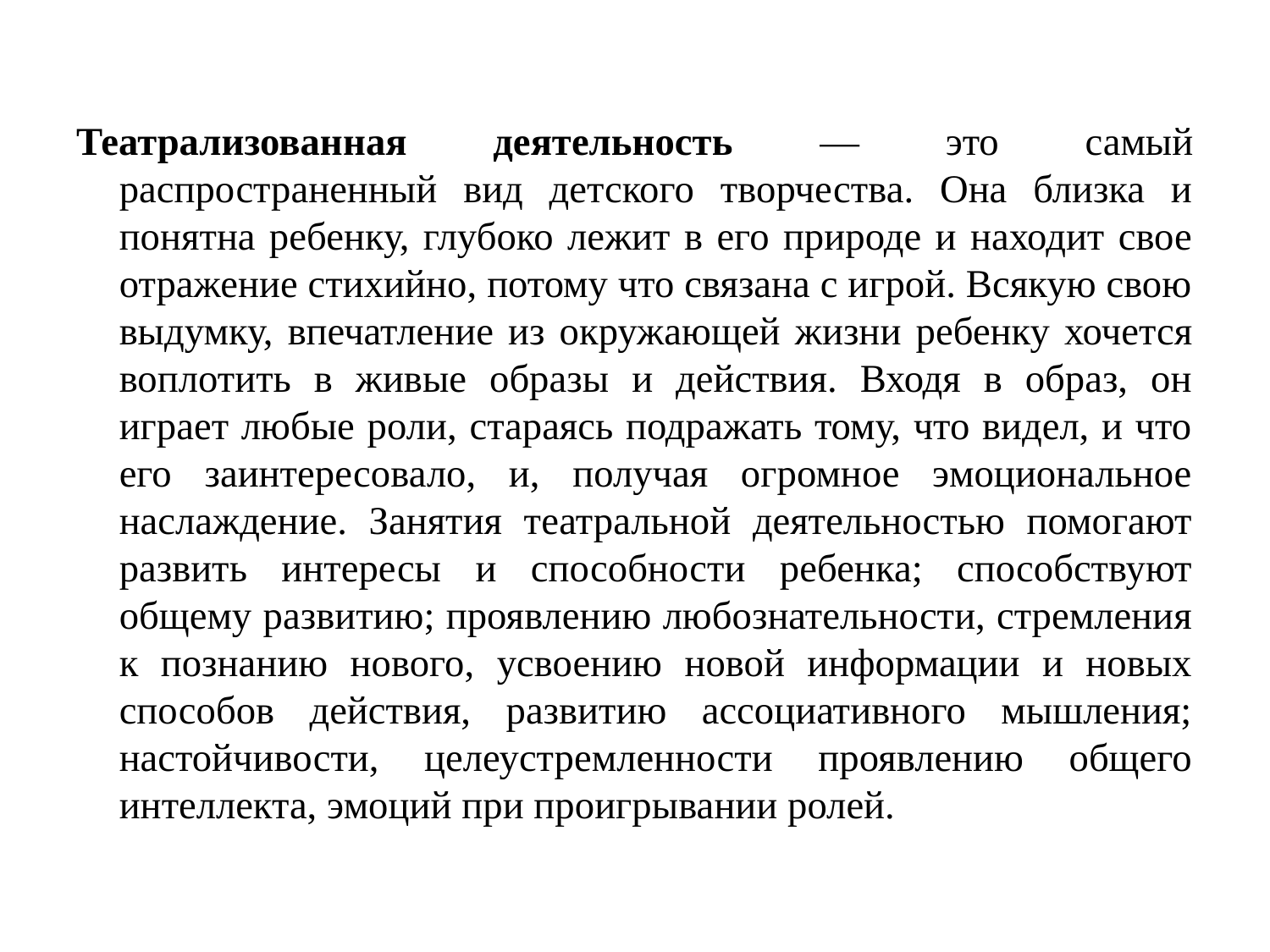

Театрализованная деятельность — это самый распространенный вид детского творчества. Она близка и понятна ребенку, глубоко лежит в его природе и находит свое отражение стихийно, потому что связана с игрой. Всякую свою выдумку, впечатление из окружающей жизни ребенку хочется воплотить в живые образы и действия. Входя в образ, он играет любые роли, стараясь подражать тому, что видел, и что его заинтересовало, и, получая огромное эмоциональное наслаждение. Занятия театральной деятельностью помогают развить интересы и способности ребенка; способствуют общему развитию; проявлению любознательности, стремления к познанию нового, усвоению новой информации и новых способов действия, развитию ассоциативного мышления; настойчивости, целеустремленности проявлению общего интеллекта, эмоций при проигрывании ролей.